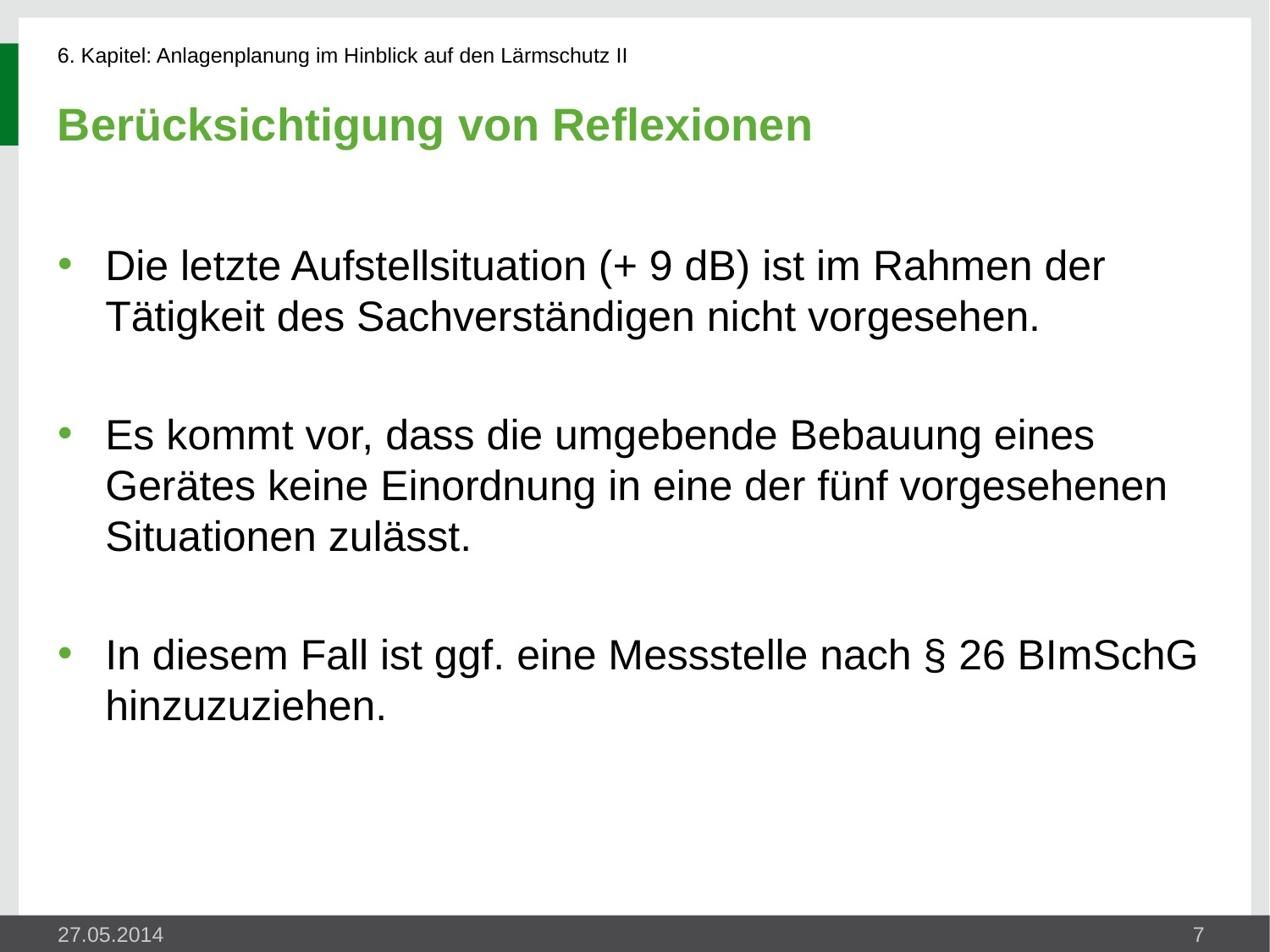

# Berücksichtigung von Reflexionen
Die letzte Aufstellsituation (+ 9 dB) ist im Rahmen der Tätigkeit des Sachverständigen nicht vorgesehen.

Es kommt vor, dass die umgebende Bebauung eines Gerätes keine Einordnung in eine der fünf vorgesehenen Situationen zulässt.

In diesem Fall ist ggf. eine Messstelle nach § 26 BImSchG hinzuzuziehen.
27.05.2014
7